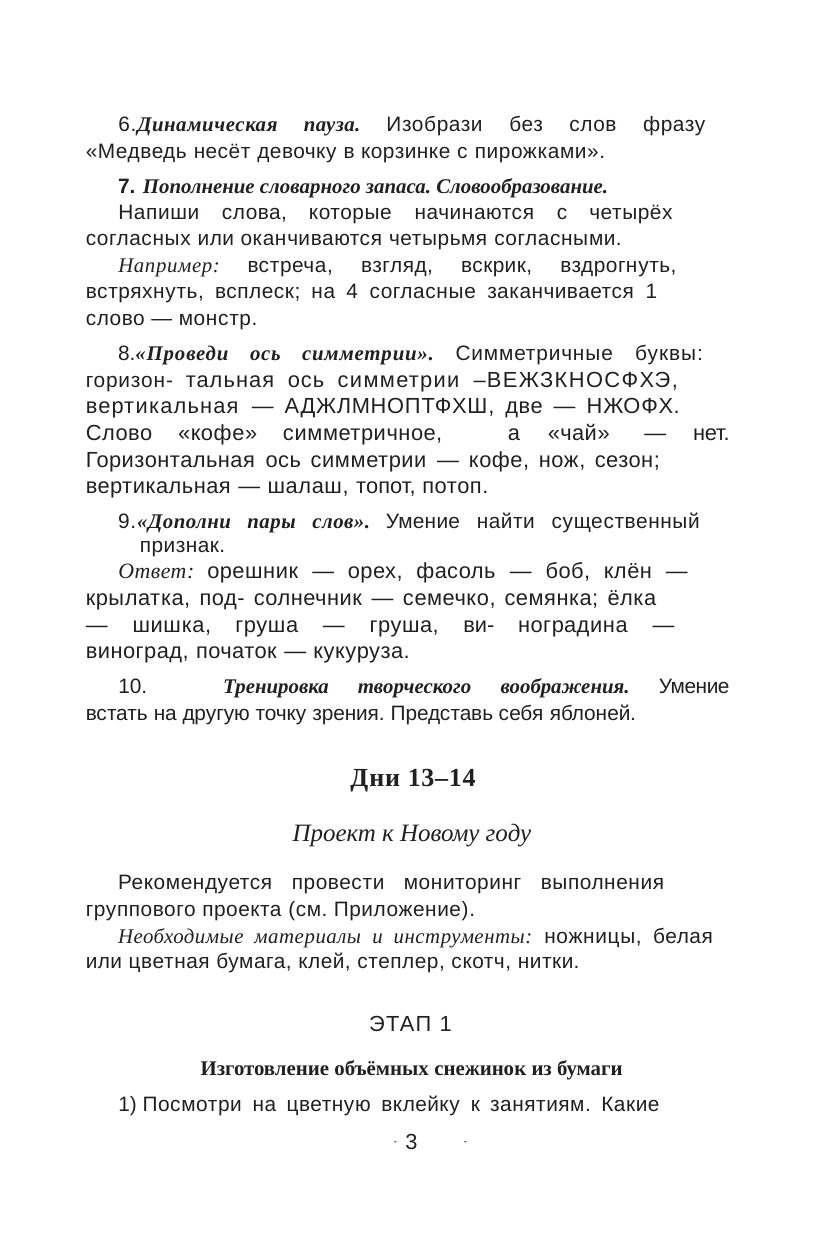

объёмные снежинки тебе больше нравятся? Выбери
любые 2 и сделай их.
6.Динамическая пауза. Изобрази без слов фразу
«Медведь несёт девочку в корзинке с пирожками».
2)Украсьте ваш кабинет (коридор, зал или другое
помещение).
7. Пополнение словарного запаса. Словообразование.
Напиши слова, которые начинаются с четырёх
согласных или оканчиваются четырьмя согласными.
Например: встреча, взгляд, вскрик, вздрогнуть,
встряхнуть, всплеск; на 4 согласные заканчивается 1
слово — монстр.
8.«Проведи ось симметрии». Симметричные буквы:
горизон- тальная ось симметрии –ВЕЖЗКНОСФХЭ,
вертикальная — АДЖЛМНОПТФХШ, две — НЖОФХ.
Слово «кофе» симметричное,
а
«чай»
—
нет.
Горизонтальная ось симметрии — кофе, нож, сезон;
вертикальная — шалаш, топот, потоп.
9.«Дополни пары слов». Умение найти существенный
признак.
Ответ: орешник — орех, фасоль — боб, клён —
крылатка, под- солнечник — семечко, семянка; ёлка
— шишка, груша — груша, ви- ноградина —
виноград, початок — кукуруза.
10.
Тренировка творческого воображения. Умение
встать на другую точку зрения. Представь себя яблоней.
Дни 13–14
Проект к Новому году
Рекомендуется провести мониторинг выполнения
группового проекта (см. Приложение).
Необходимые материалы и инструменты: ножницы, белая
или цветная бумага, клей, степлер, скотч, нитки.
ЭТАП 1
Изготовление объёмных снежинок из бумаги
1) Посмотри на цветную вклейку к занятиям. Какие
3
3